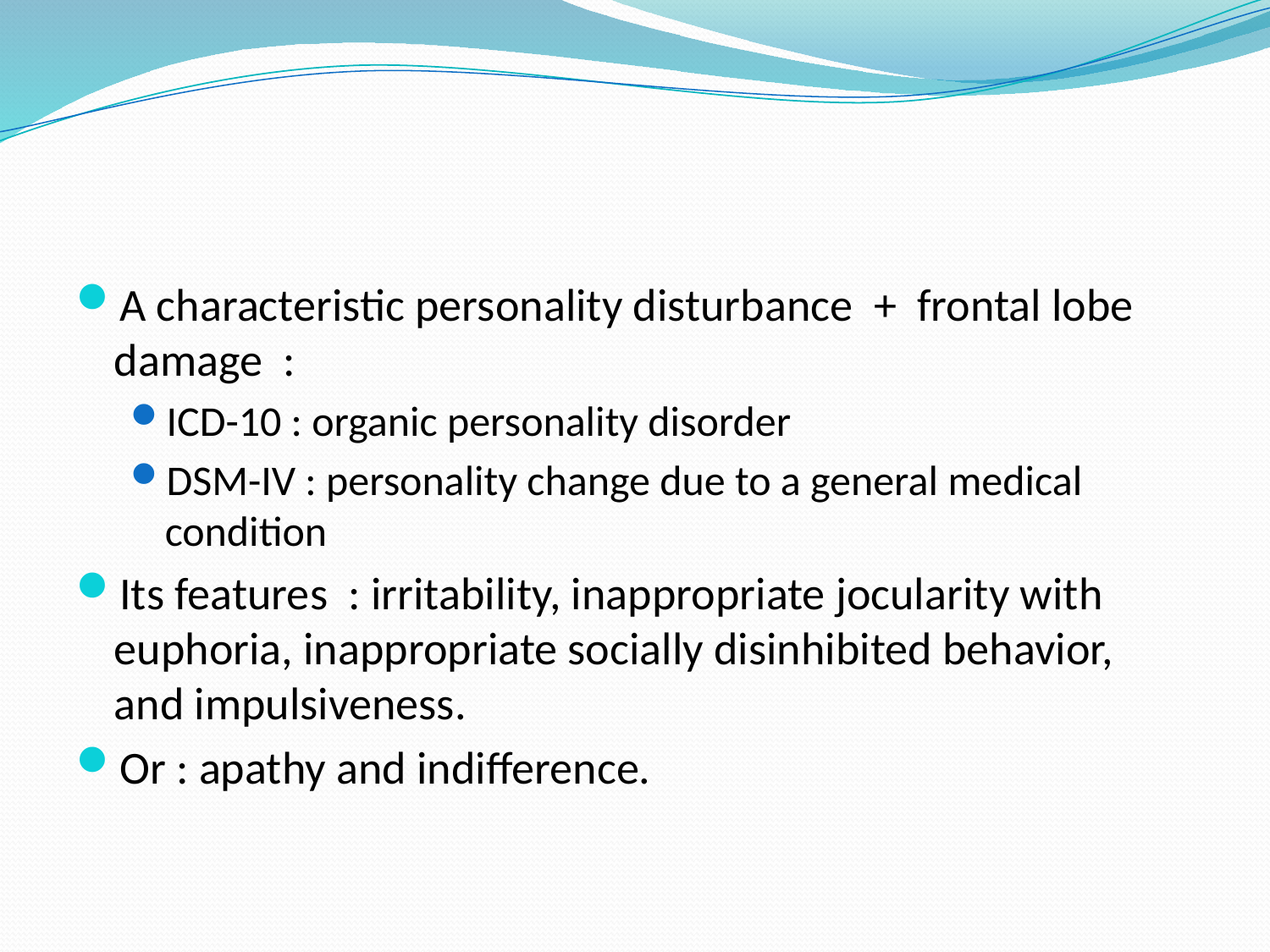

#
A characteristic personality disturbance  +  frontal lobe damage  :
ICD-10 : organic personality disorder
DSM-IV : personality change due to a general medical condition
Its features  : irritability, inappropriate jocularity with euphoria, inappropriate socially disinhibited behavior, and impulsiveness.
Or : apathy and indifference.